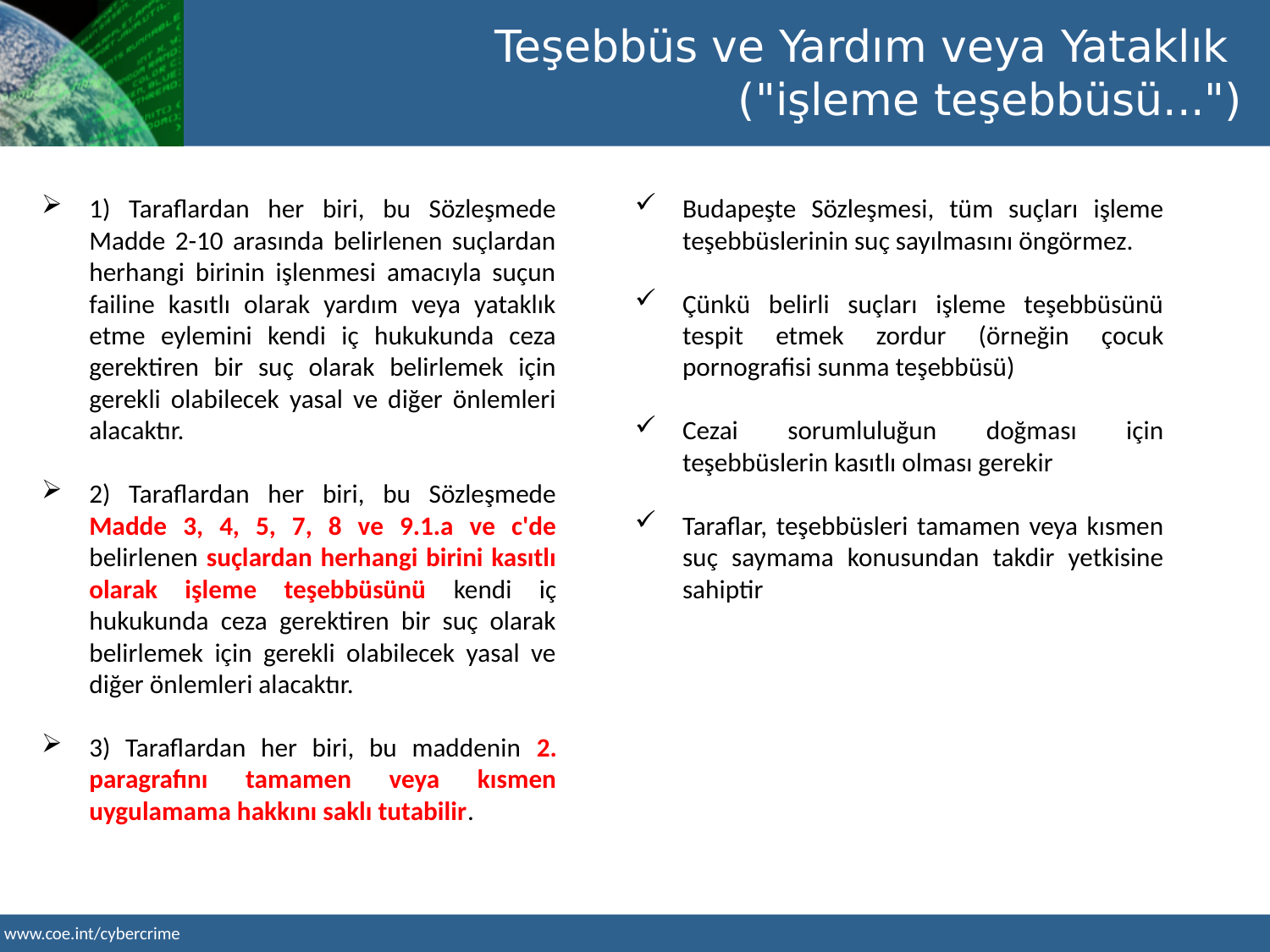

Teşebbüs ve Yardım veya Yataklık
("işleme teşebbüsü...")
1) Taraflardan her biri, bu Sözleşmede Madde 2-10 arasında belirlenen suçlardan herhangi birinin işlenmesi amacıyla suçun failine kasıtlı olarak yardım veya yataklık etme eylemini kendi iç hukukunda ceza gerektiren bir suç olarak belirlemek için gerekli olabilecek yasal ve diğer önlemleri alacaktır.

2) Taraflardan her biri, bu Sözleşmede Madde 3, 4, 5, 7, 8 ve 9.1.a ve c'de belirlenen suçlardan herhangi birini kasıtlı olarak işleme teşebbüsünü kendi iç hukukunda ceza gerektiren bir suç olarak belirlemek için gerekli olabilecek yasal ve diğer önlemleri alacaktır.

3) Taraflardan her biri, bu maddenin 2. paragrafını tamamen veya kısmen uygulamama hakkını saklı tutabilir.
Budapeşte Sözleşmesi, tüm suçları işleme teşebbüslerinin suç sayılmasını öngörmez.

Çünkü belirli suçları işleme teşebbüsünü tespit etmek zordur (örneğin çocuk pornografisi sunma teşebbüsü)

Cezai sorumluluğun doğması için teşebbüslerin kasıtlı olması gerekir

Taraflar, teşebbüsleri tamamen veya kısmen suç saymama konusundan takdir yetkisine sahiptir